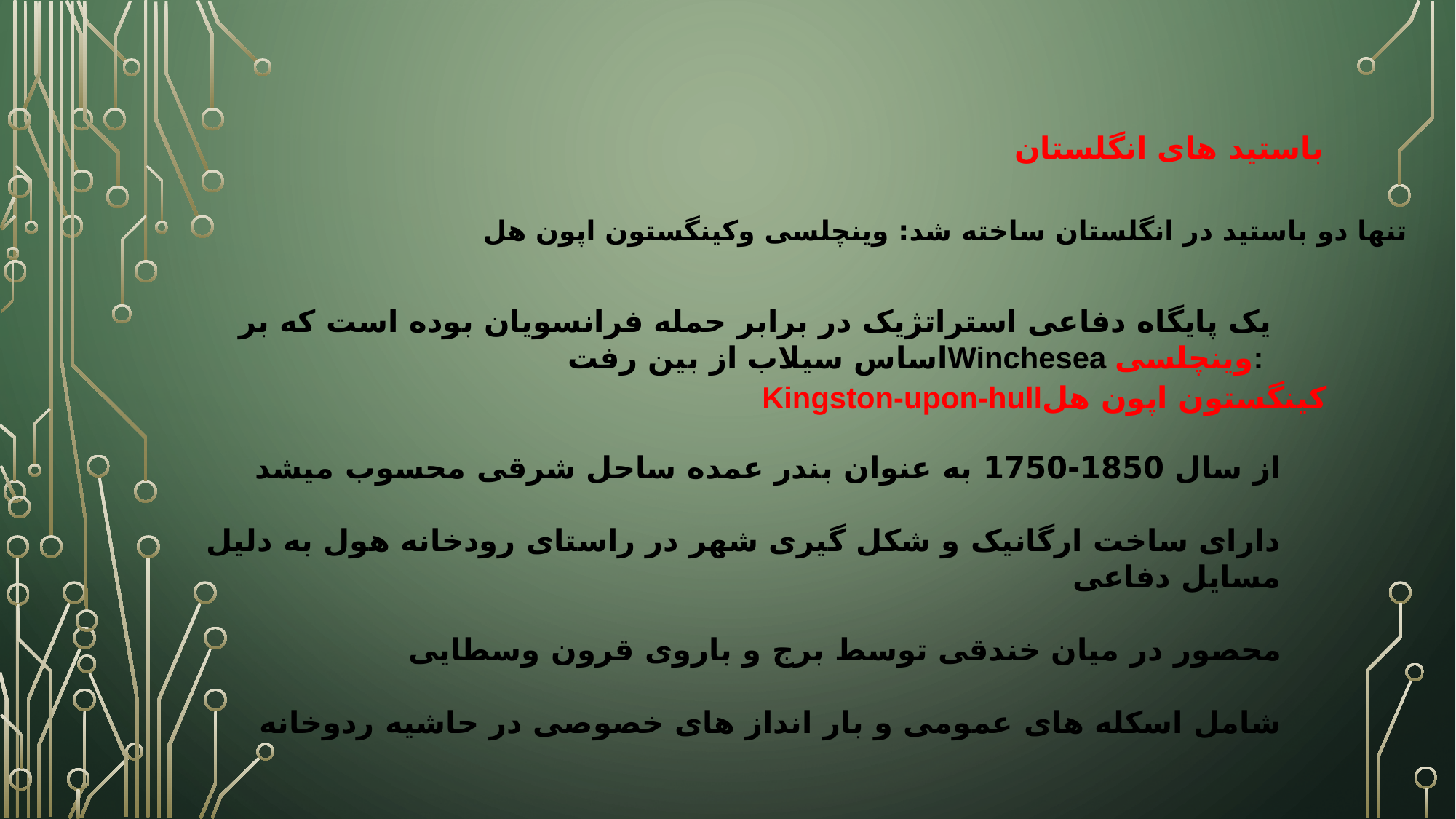

باستید های انگلستان
#

تنها دو باستید در انگلستان ساخته شد: وینچلسی وکینگستون اپون هل
  یک پایگاه دفاعی استراتژیک در برابر حمله فرانسویان بوده است که بر اساس سیلاب از بین رفتWinchesea وینچلسی:
Kingston-upon-hullکینگستون اپون هل

از سال 1850-1750 به عنوان بندر عمده ساحل شرقی محسوب میشد

دارای ساخت ارگانیک و شکل گیری شهر در راستای رودخانه هول به دلیل مسایل دفاعی

محصور در میان خندقی توسط برج و باروی قرون وسطایی

شامل اسکله های عمومی و بار انداز های خصوصی در حاشیه ردوخانه